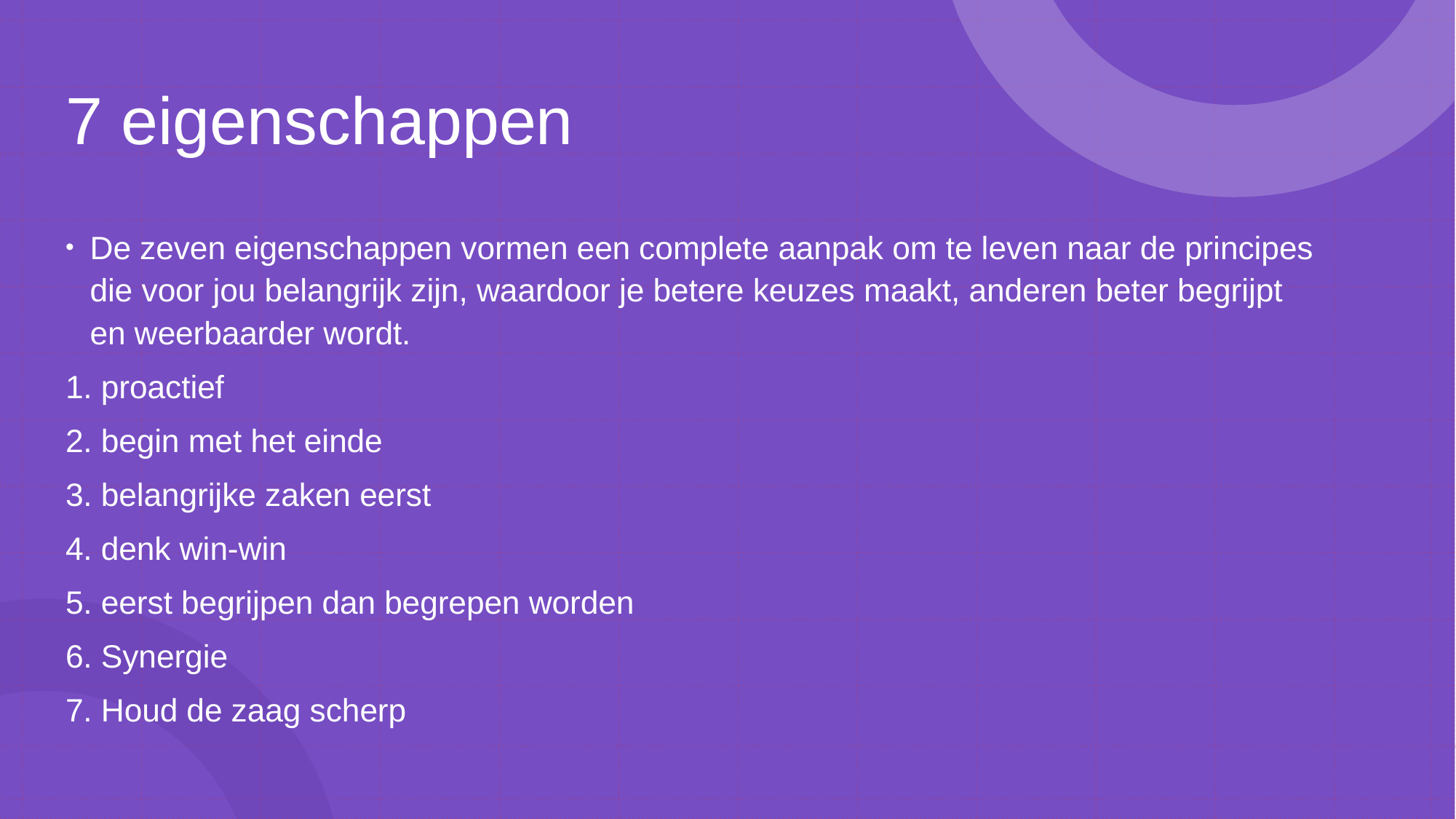

# 7 eigenschappen
De zeven eigenschappen vormen een complete aanpak om te leven naar de principes die voor jou belangrijk zijn, waardoor je betere keuzes maakt, anderen beter begrijpt en weerbaarder wordt.
1. proactief
2. begin met het einde
3. belangrijke zaken eerst
4. denk win-win
5. eerst begrijpen dan begrepen worden
6. Synergie
7. Houd de zaag scherp